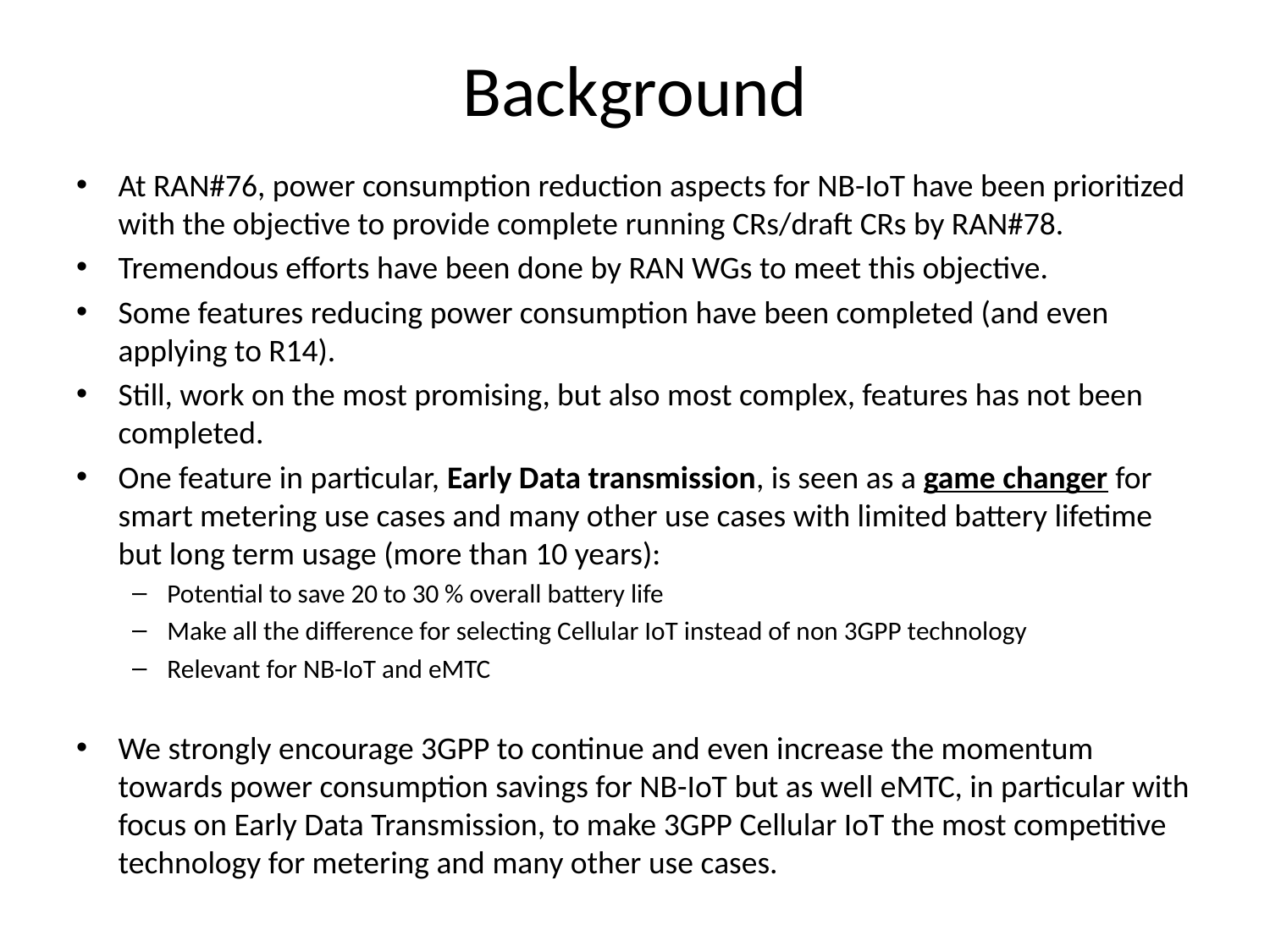

# Background
At RAN#76, power consumption reduction aspects for NB-IoT have been prioritized with the objective to provide complete running CRs/draft CRs by RAN#78.
Tremendous efforts have been done by RAN WGs to meet this objective.
Some features reducing power consumption have been completed (and even applying to R14).
Still, work on the most promising, but also most complex, features has not been completed.
One feature in particular, Early Data transmission, is seen as a game changer for smart metering use cases and many other use cases with limited battery lifetime but long term usage (more than 10 years):
Potential to save 20 to 30 % overall battery life
Make all the difference for selecting Cellular IoT instead of non 3GPP technology
Relevant for NB-IoT and eMTC
We strongly encourage 3GPP to continue and even increase the momentum towards power consumption savings for NB-IoT but as well eMTC, in particular with focus on Early Data Transmission, to make 3GPP Cellular IoT the most competitive technology for metering and many other use cases.